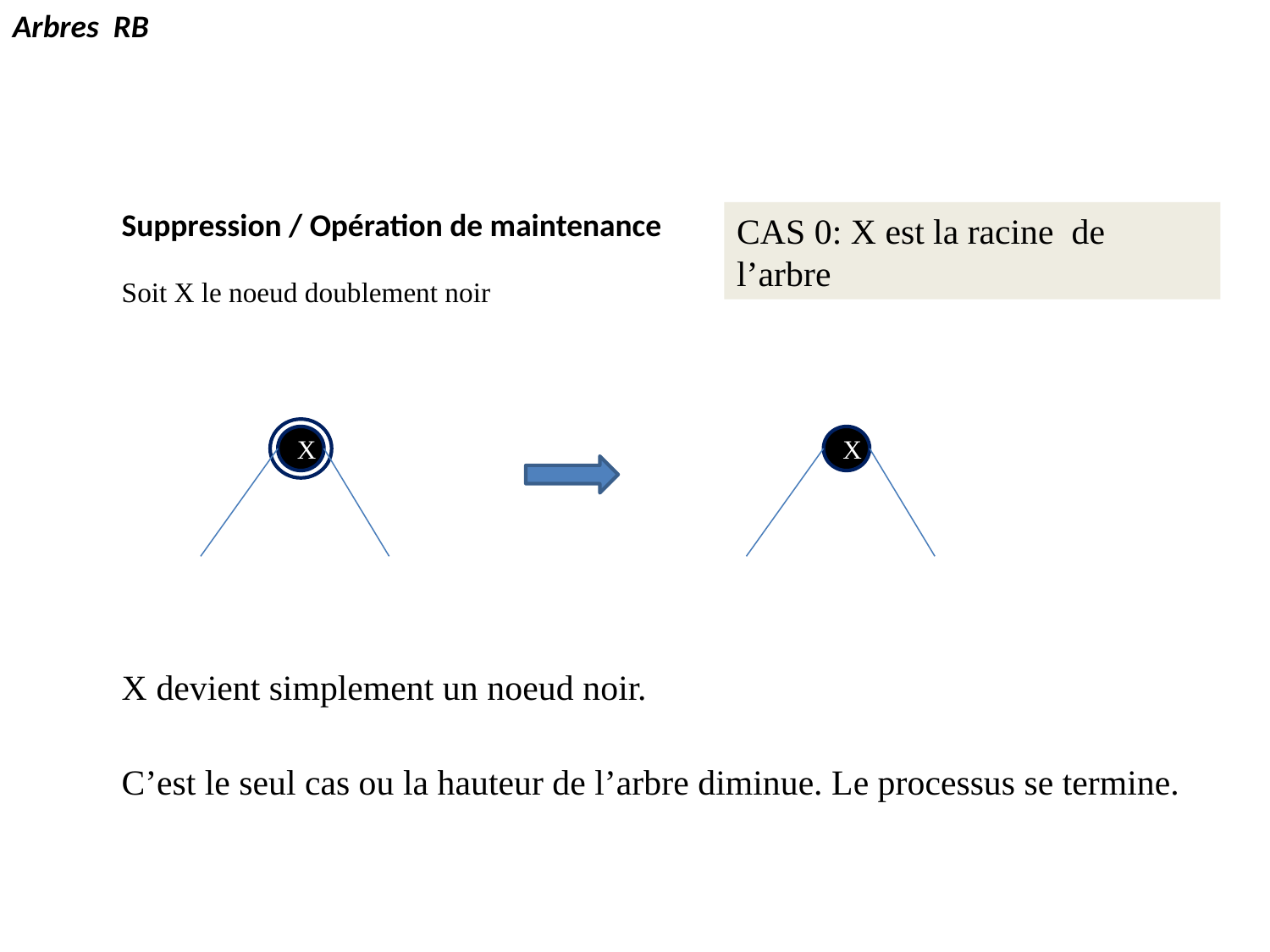

Arbres  RB
Suppression / Opération de maintenance
CAS 0: X est la racine  de l’arbre
Soit X le noeud doublement noir

P
X
X

X devient simplement un noeud noir.
C’est le seul cas ou la hauteur de l’arbre diminue. Le processus se termine.